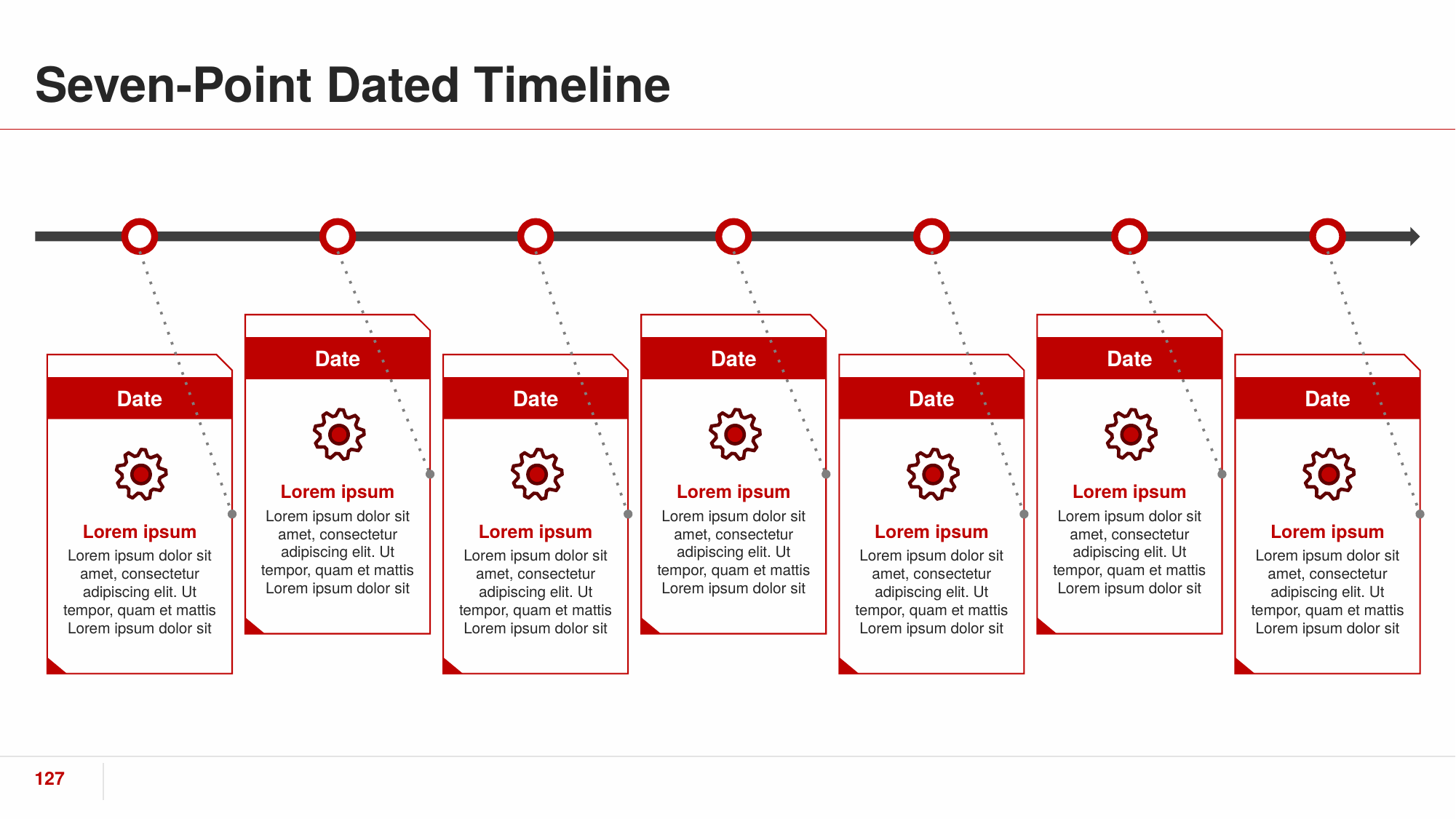

# Seven-Point Dated Timeline

Date

Lorem ipsum
Lorem ipsum dolor sit amet, consectetur adipiscing elit. Ut tempor, quam et mattis
Lorem ipsum dolor sit

Date

Lorem ipsum
Lorem ipsum dolor sit amet, consectetur adipiscing elit. Ut tempor, quam et mattis
Lorem ipsum dolor sit

Date

Lorem ipsum
Lorem ipsum dolor sit amet, consectetur adipiscing elit. Ut tempor, quam et mattis
Lorem ipsum dolor sit

Date

Lorem ipsum
Lorem ipsum dolor sit amet, consectetur adipiscing elit. Ut tempor, quam et mattis
Lorem ipsum dolor sit

Date

Lorem ipsum
Lorem ipsum dolor sit amet, consectetur adipiscing elit. Ut tempor, quam et mattis
Lorem ipsum dolor sit

Date

Lorem ipsum
Lorem ipsum dolor sit amet, consectetur adipiscing elit. Ut tempor, quam et mattis
Lorem ipsum dolor sit

Date

Lorem ipsum
Lorem ipsum dolor sit amet, consectetur adipiscing elit. Ut tempor, quam et mattis
Lorem ipsum dolor sit

127